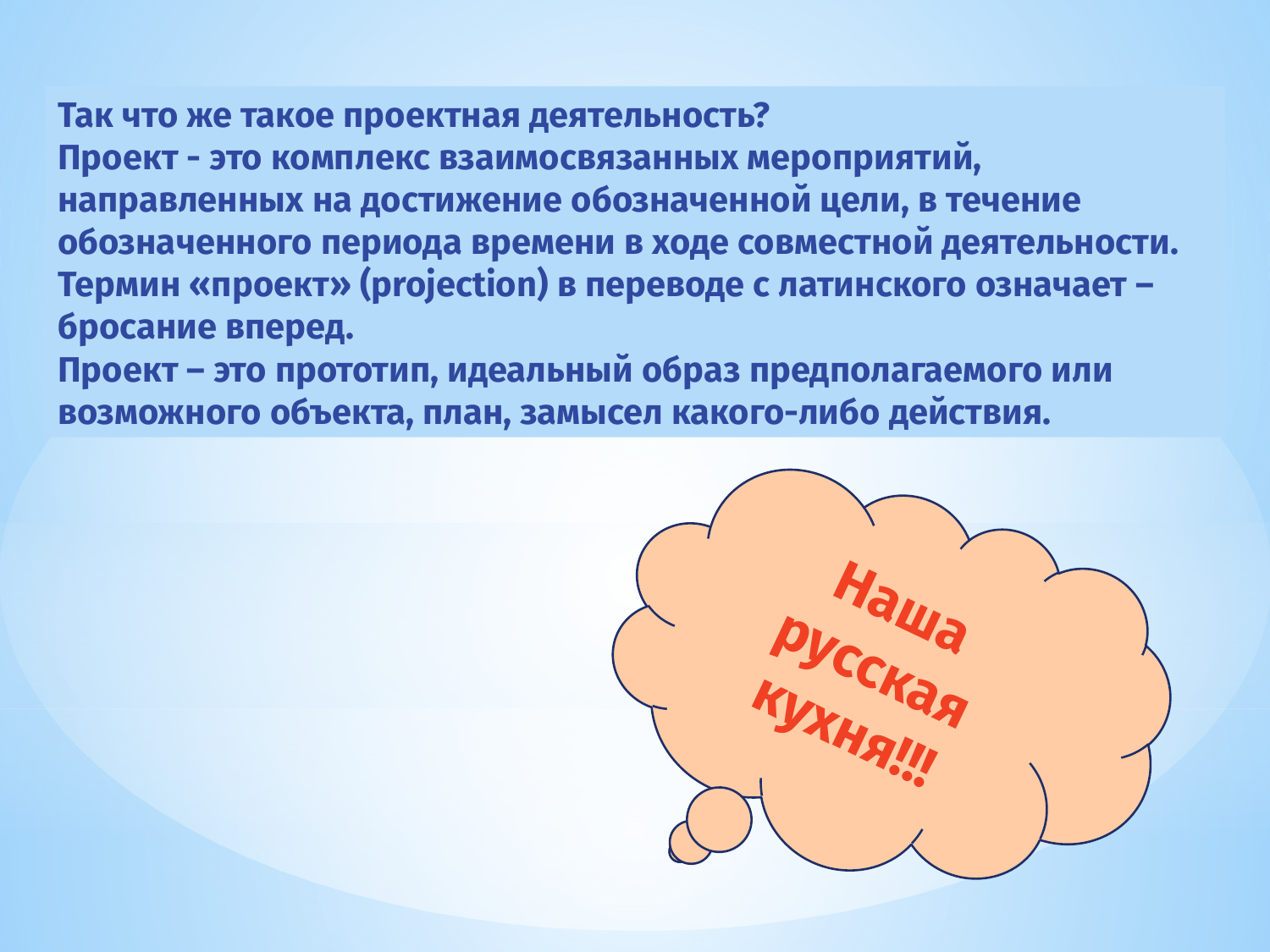

Так что же такое проектная деятельность?
Проект - это комплекс взаимосвязанных мероприятий, направленных на достижение обозначенной цели, в течение обозначенного периода времени в ходе совместной деятельности.
Термин «проект» (projection) в переводе с латинского означает – бросание вперед.
Проект – это прототип, идеальный образ предполагаемого или возможного объекта, план, замысел какого-либо действия.
Наша русская кухня!!!